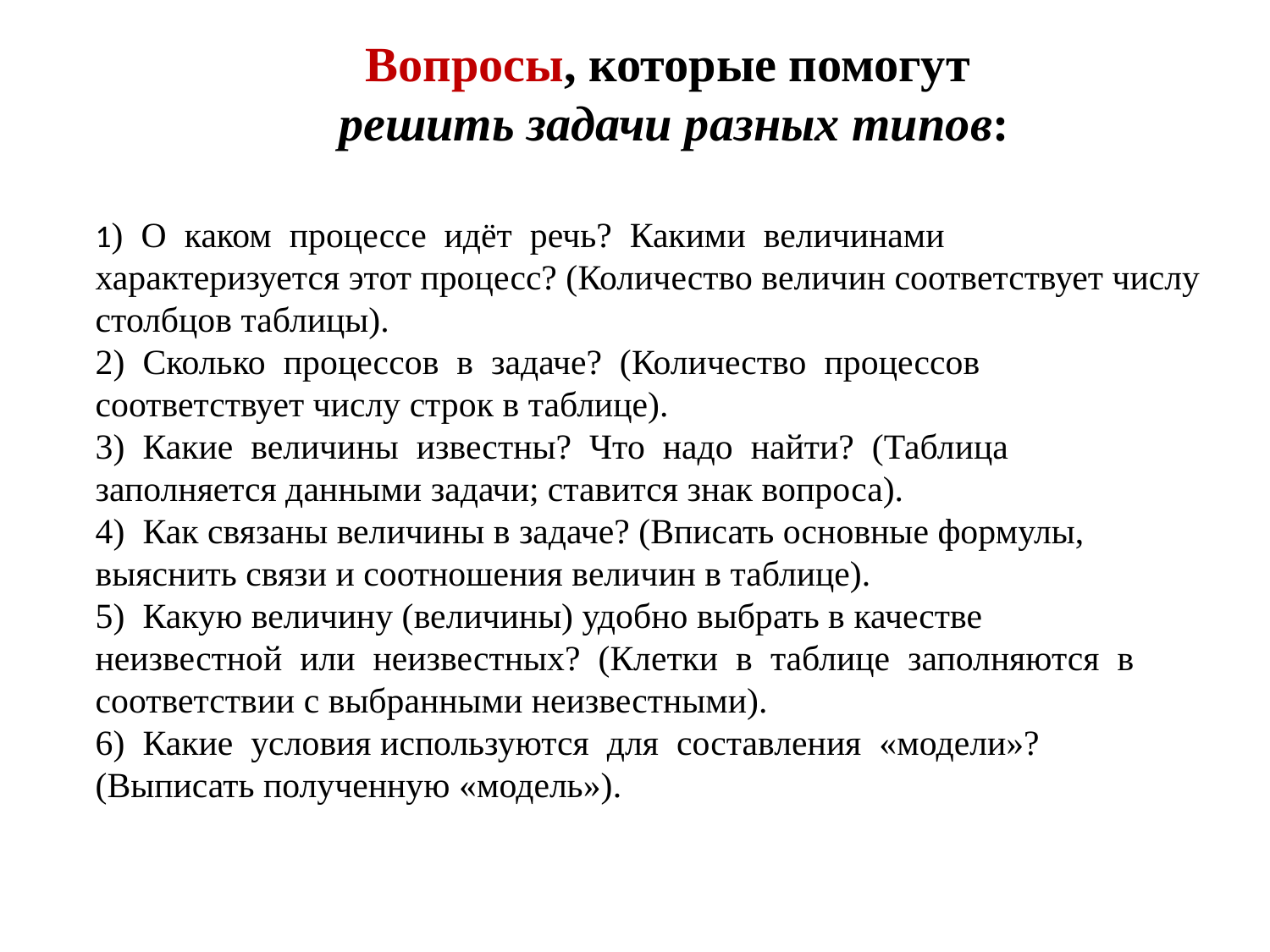

Вопросы, которые помогут
решить задачи разных типов:
1)  О  каком  процессе  идёт  речь?  Какими  величинами
характеризуется этот процесс? (Количество величин соответствует числу
столбцов таблицы).
2)  Сколько  процессов  в  задаче?  (Количество  процессов
соответствует числу строк в таблице).
3)  Какие  величины  известны?  Что  надо  найти?  (Таблица
заполняется данными задачи; ставится знак вопроса).
4)  Как связаны величины в задаче? (Вписать основные формулы,
выяснить связи и соотношения величин в таблице).
5)  Какую величину (величины) удобно выбрать в качестве
неизвестной  или  неизвестных?  (Клетки  в  таблице  заполняются  в
соответствии с выбранными неизвестными).
6)  Какие  условия используются  для  составления  «модели»?
(Выписать полученную «модель»).